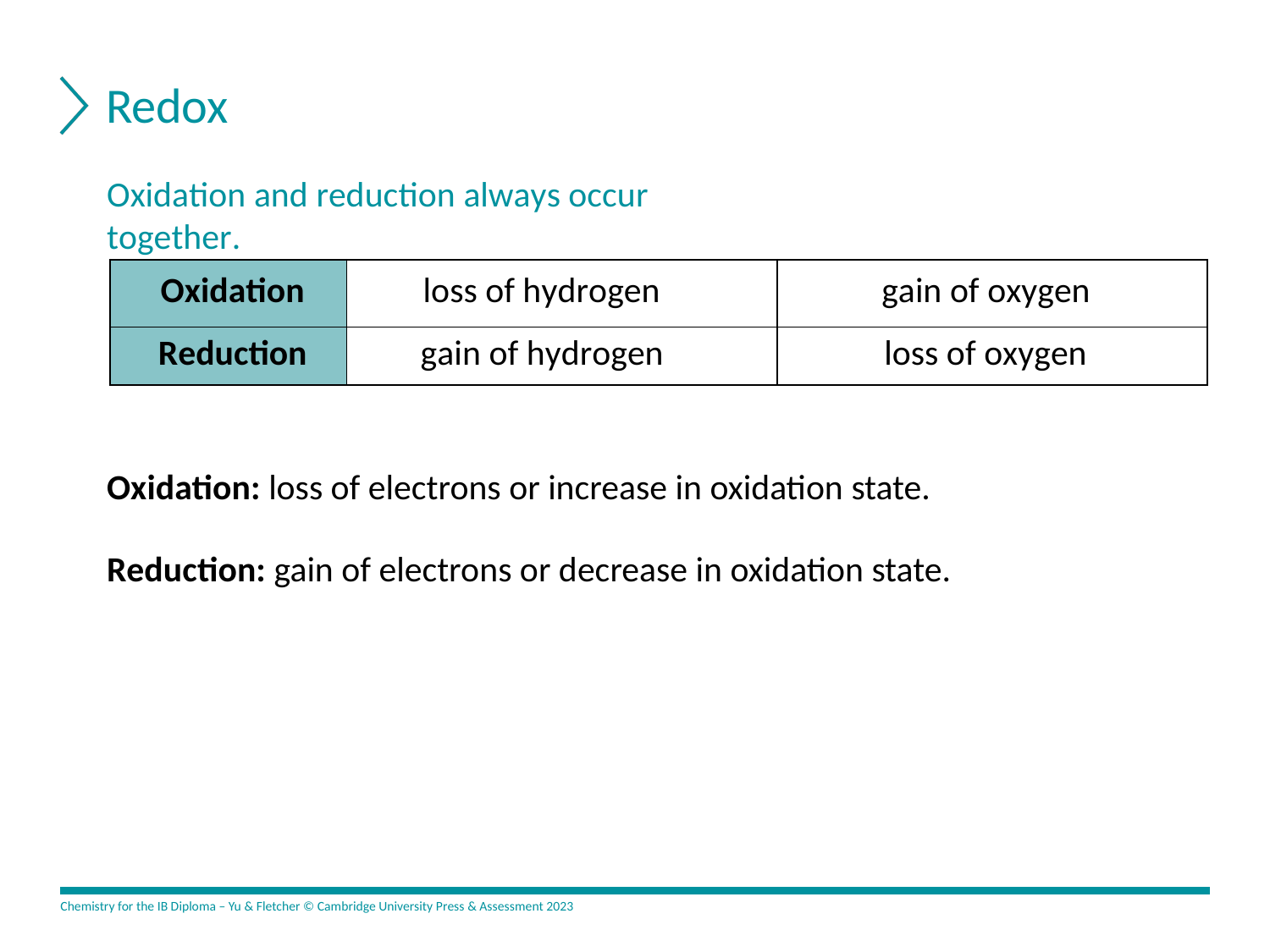

# Redox
Oxidation and reduction always occur together.
| Oxidation | loss of hydrogen | gain of oxygen |
| --- | --- | --- |
| Reduction | gain of hydrogen | loss of oxygen |
Oxidation: loss of electrons or increase in oxidation state.

Reduction: gain of electrons or decrease in oxidation state.